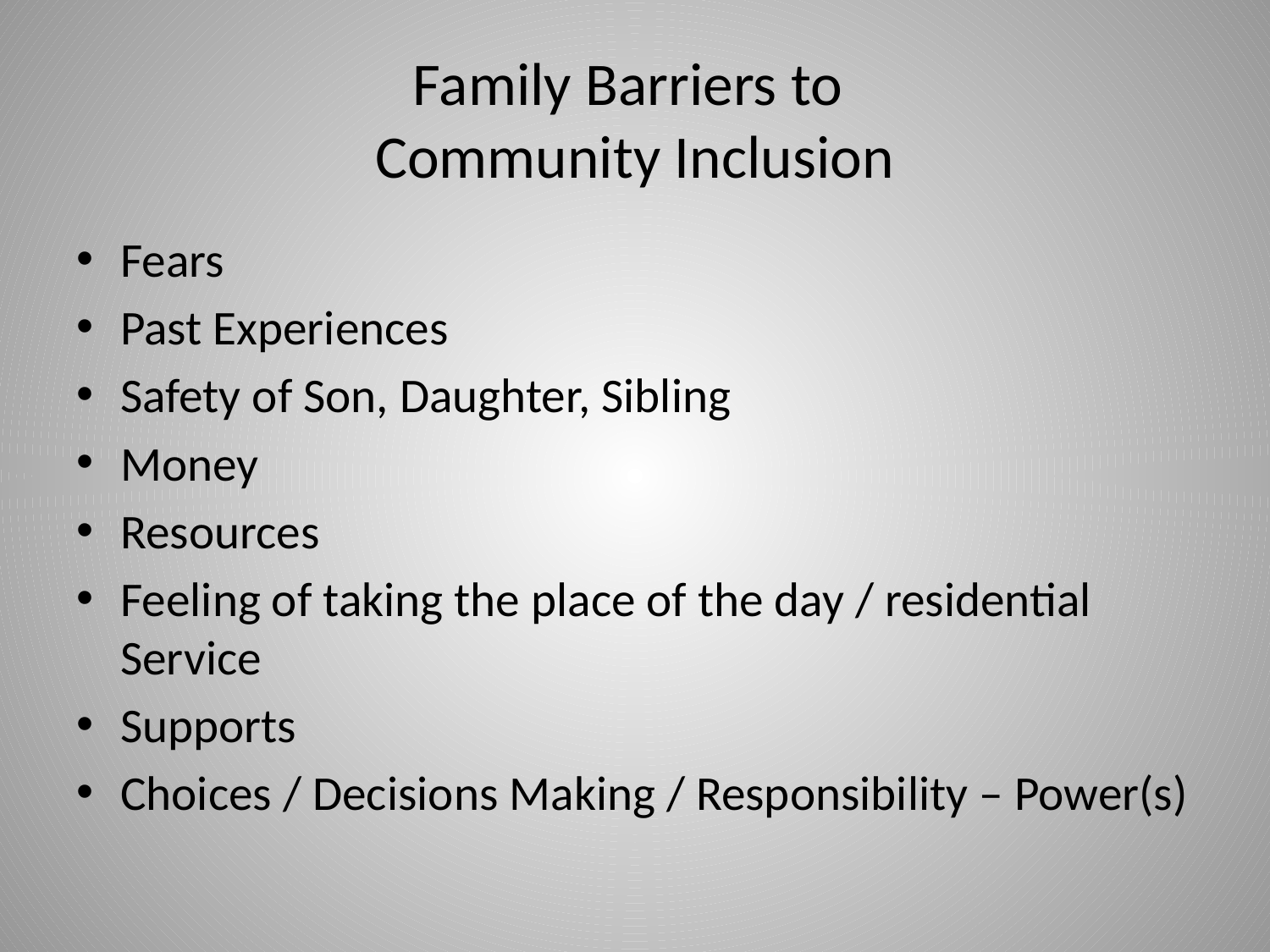

# Family Barriers to Community Inclusion
Fears
Past Experiences
Safety of Son, Daughter, Sibling
Money
Resources
Feeling of taking the place of the day / residential Service
Supports
Choices / Decisions Making / Responsibility – Power(s)